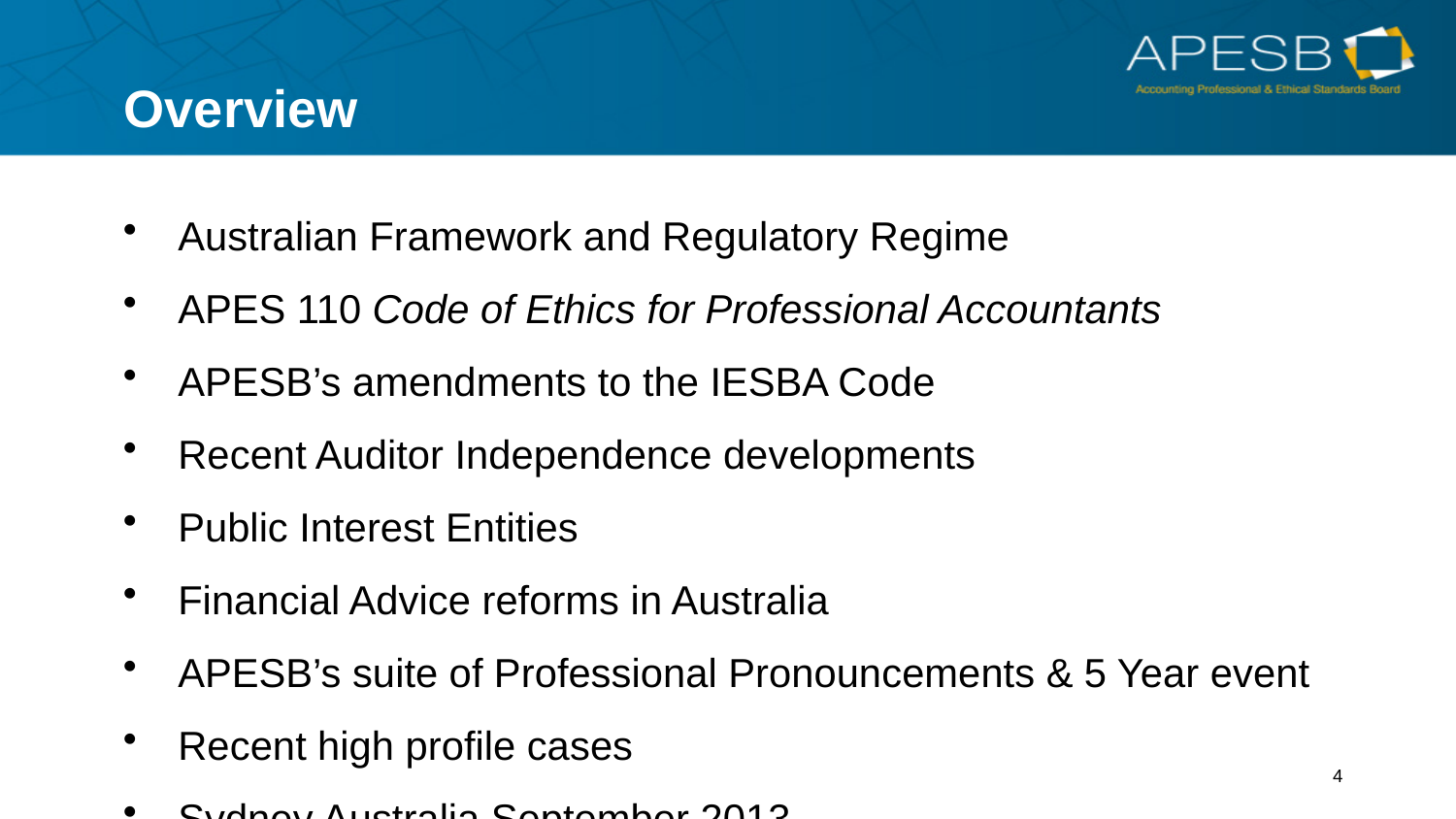

# Overview
Australian Framework and Regulatory Regime
APES 110 Code of Ethics for Professional Accountants
APESB’s amendments to the IESBA Code
Recent Auditor Independence developments
Public Interest Entities
Financial Advice reforms in Australia
APESB’s suite of Professional Pronouncements & 5 Year event
Recent high profile cases
Sydney Australia September 2013